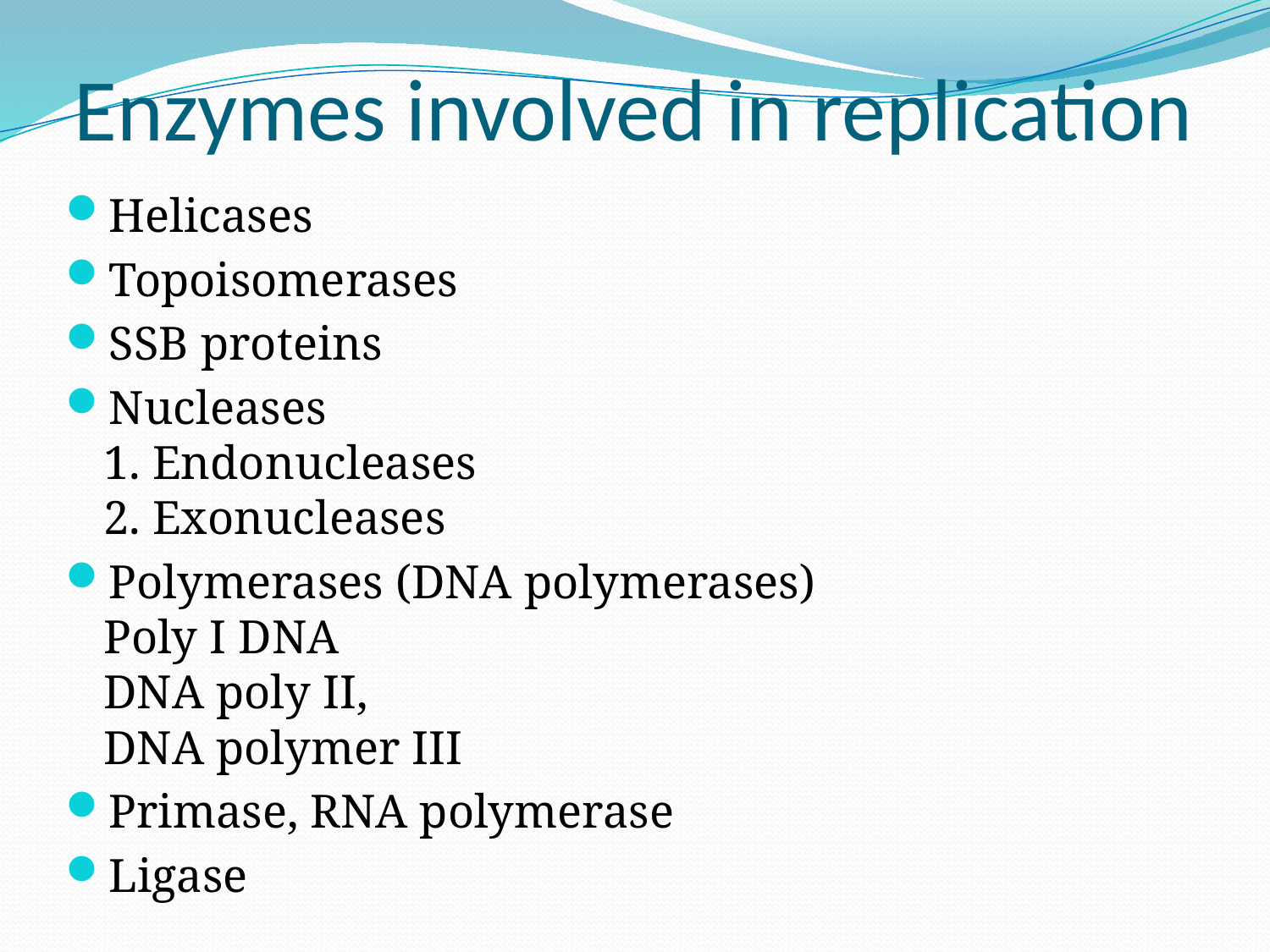

# Enzymes involved in replication
Helicases
Topoisomerases
SSB proteins
Nucleases
1. Endonucleases
2. Exonucleases
Polymerases (DNA polymerases)
Poly I DNA
DNA poly II,
DNA polymer III
Primase, RNA polymerase
Ligase